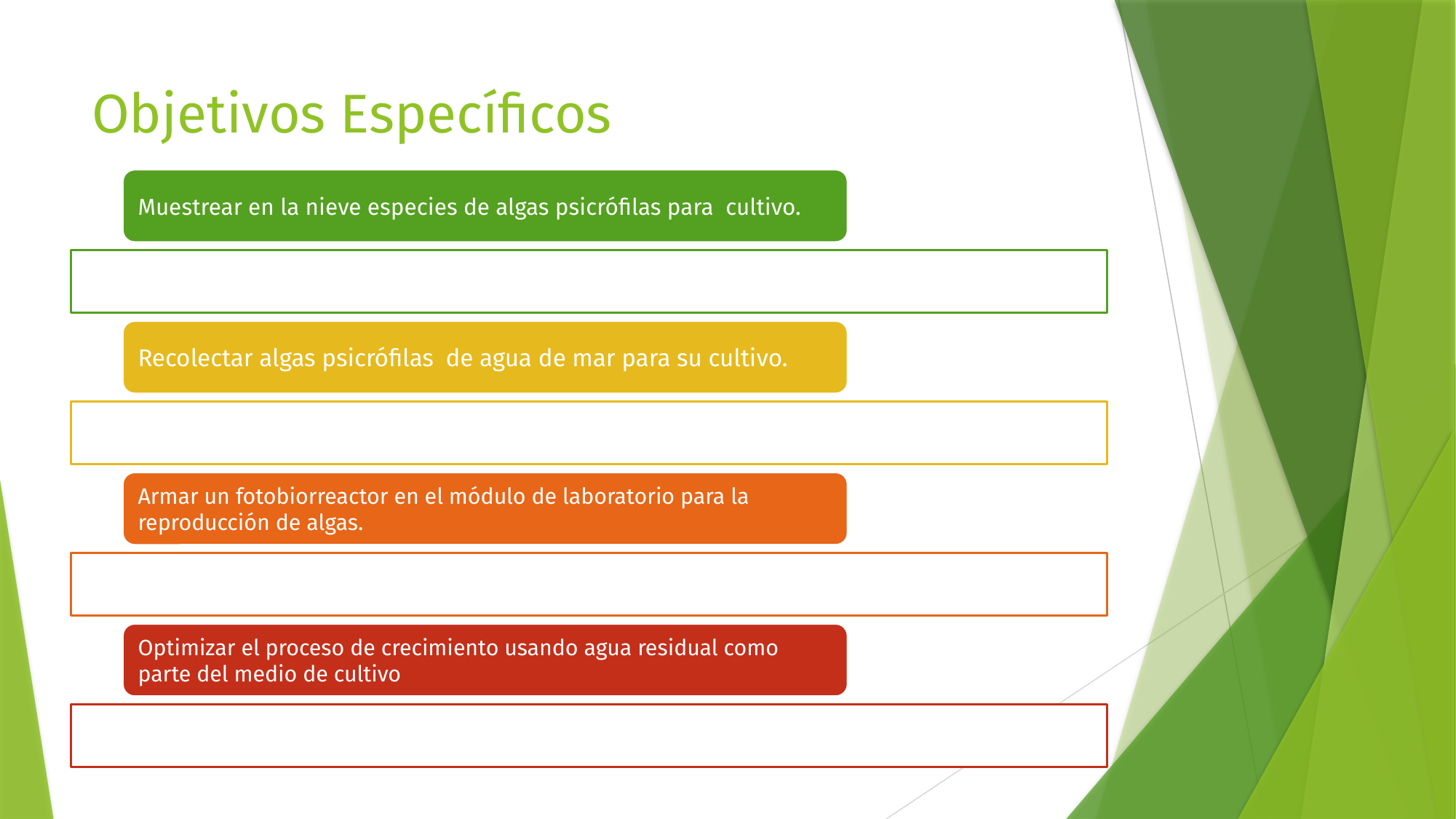

# Objetivos Específicos
Muestrear en la nieve especies de algas psicrófilas para  cultivo.
Recolectar algas psicrófilas  de agua de mar para su cultivo.
Armar un fotobiorreactor en el módulo de laboratorio para la reproducción de algas.
Optimizar el proceso de crecimiento usando agua residual como parte del medio de cultivo